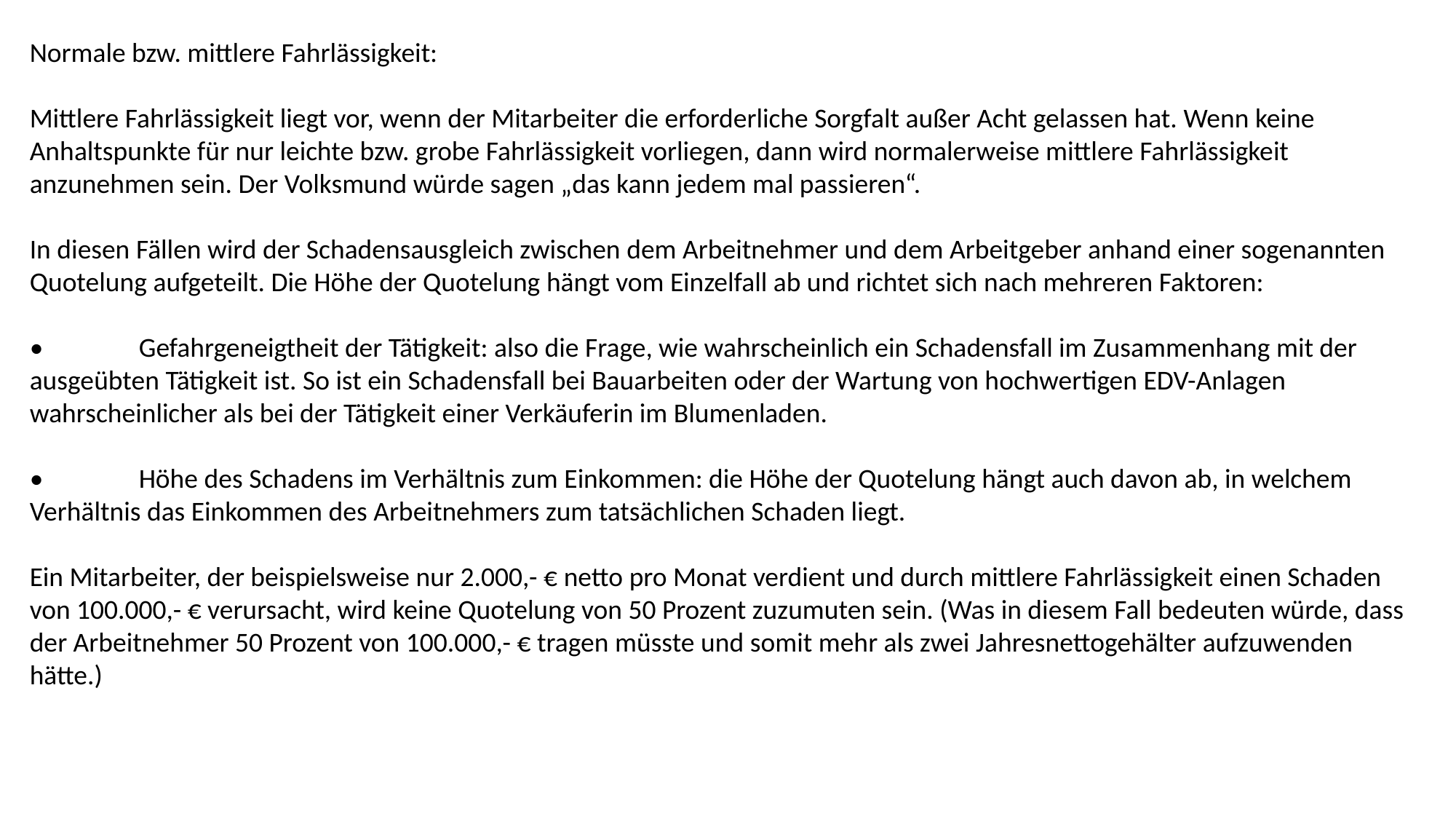

Normale bzw. mittlere Fahrlässigkeit:

Mittlere Fahrlässigkeit liegt vor, wenn der Mitarbeiter die erforderliche Sorgfalt außer Acht gelassen hat. Wenn keine Anhaltspunkte für nur leichte bzw. grobe Fahrlässigkeit vorliegen, dann wird normalerweise mittlere Fahrlässigkeit anzunehmen sein. Der Volksmund würde sagen „das kann jedem mal passieren“.

In diesen Fällen wird der Schadensausgleich zwischen dem Arbeitnehmer und dem Arbeitgeber anhand einer sogenannten Quotelung aufgeteilt. Die Höhe der Quotelung hängt vom Einzelfall ab und richtet sich nach mehreren Faktoren:

•	Gefahrgeneigtheit der Tätigkeit: also die Frage, wie wahrscheinlich ein Schadensfall im Zusammenhang mit der ausgeübten Tätigkeit ist. So ist ein Schadensfall bei Bauarbeiten oder der Wartung von hochwertigen EDV-Anlagen wahrscheinlicher als bei der Tätigkeit einer Verkäuferin im Blumenladen.

•	Höhe des Schadens im Verhältnis zum Einkommen: die Höhe der Quotelung hängt auch davon ab, in welchem Verhältnis das Einkommen des Arbeitnehmers zum tatsächlichen Schaden liegt.

Ein Mitarbeiter, der beispielsweise nur 2.000,- € netto pro Monat verdient und durch mittlere Fahrlässigkeit einen Schaden von 100.000,- € verursacht, wird keine Quotelung von 50 Prozent zuzumuten sein. (Was in diesem Fall bedeuten würde, dass der Arbeitnehmer 50 Prozent von 100.000,- € tragen müsste und somit mehr als zwei Jahresnettogehälter aufzuwenden hätte.)